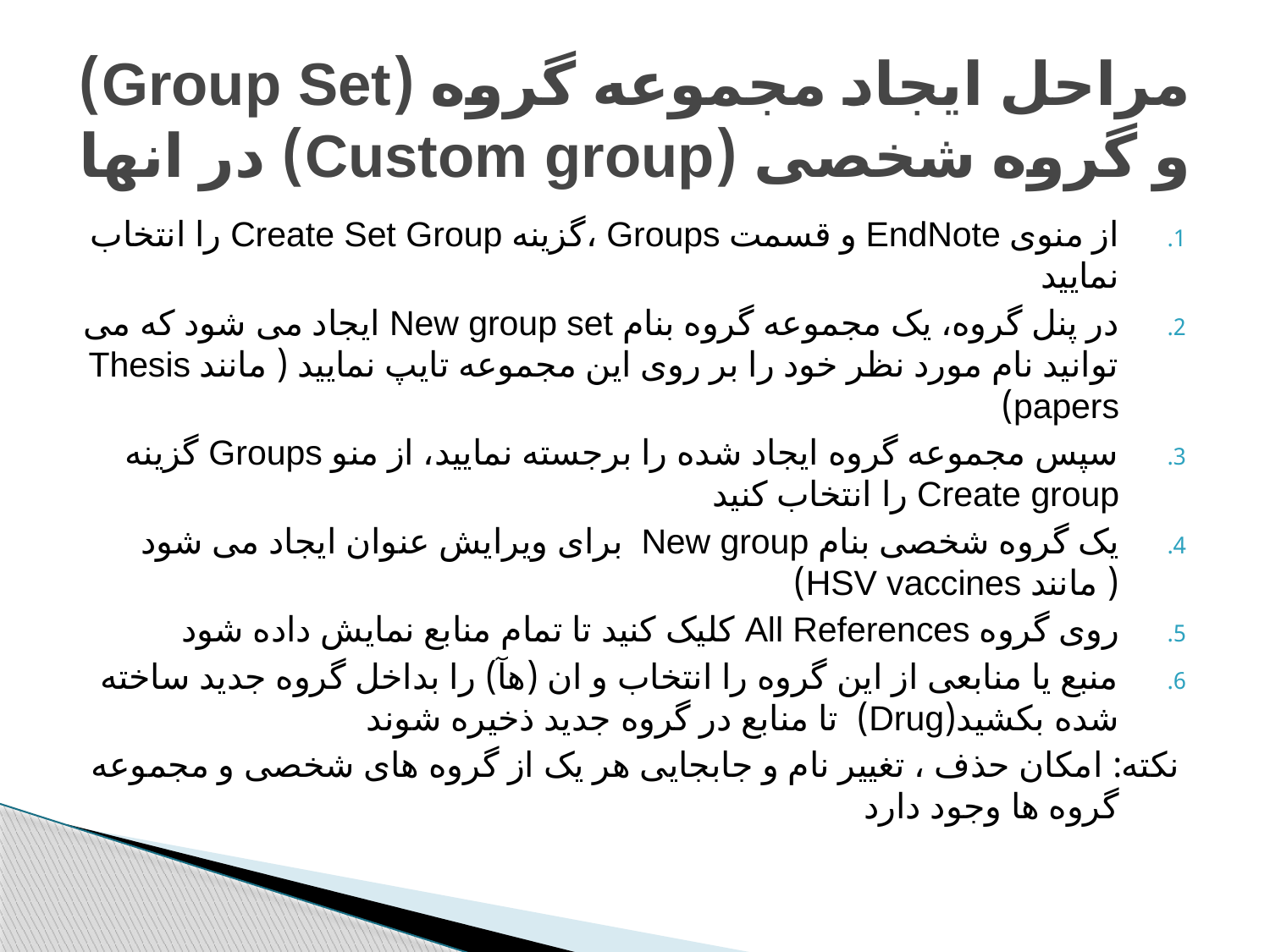

# مراحل ایجاد مجموعه گروه (Group Set) و گروه شخصی (Custom group) در انها
از منوی EndNote و قسمت Groups ،گزینه Create Set Group را انتخاب نمایید
در پنل گروه، یک مجموعه گروه بنام New group set ایجاد می شود که می توانید نام مورد نظر خود را بر روی این مجموعه تایپ نمایید ( مانند Thesis papers)
سپس مجموعه گروه ایجاد شده را برجسته نمایید، از منو Groups گزینه Create group را انتخاب کنید
یک گروه شخصی بنام New group  برای ویرایش عنوان ایجاد می شود  ( مانند HSV vaccines)
روی گروه All References کلیک کنید تا تمام منابع نمایش داده شود
منبع یا منابعی از این گروه را انتخاب و ان (هآ) را بداخل گروه جدید ساخته شده بکشید(Drug)  تا منابع در گروه جدید ذخیره شوند
نکته: امکان حذف ، تغییر نام و جابجایی هر یک از گروه های شخصی و مجموعه گروه ها وجود دارد